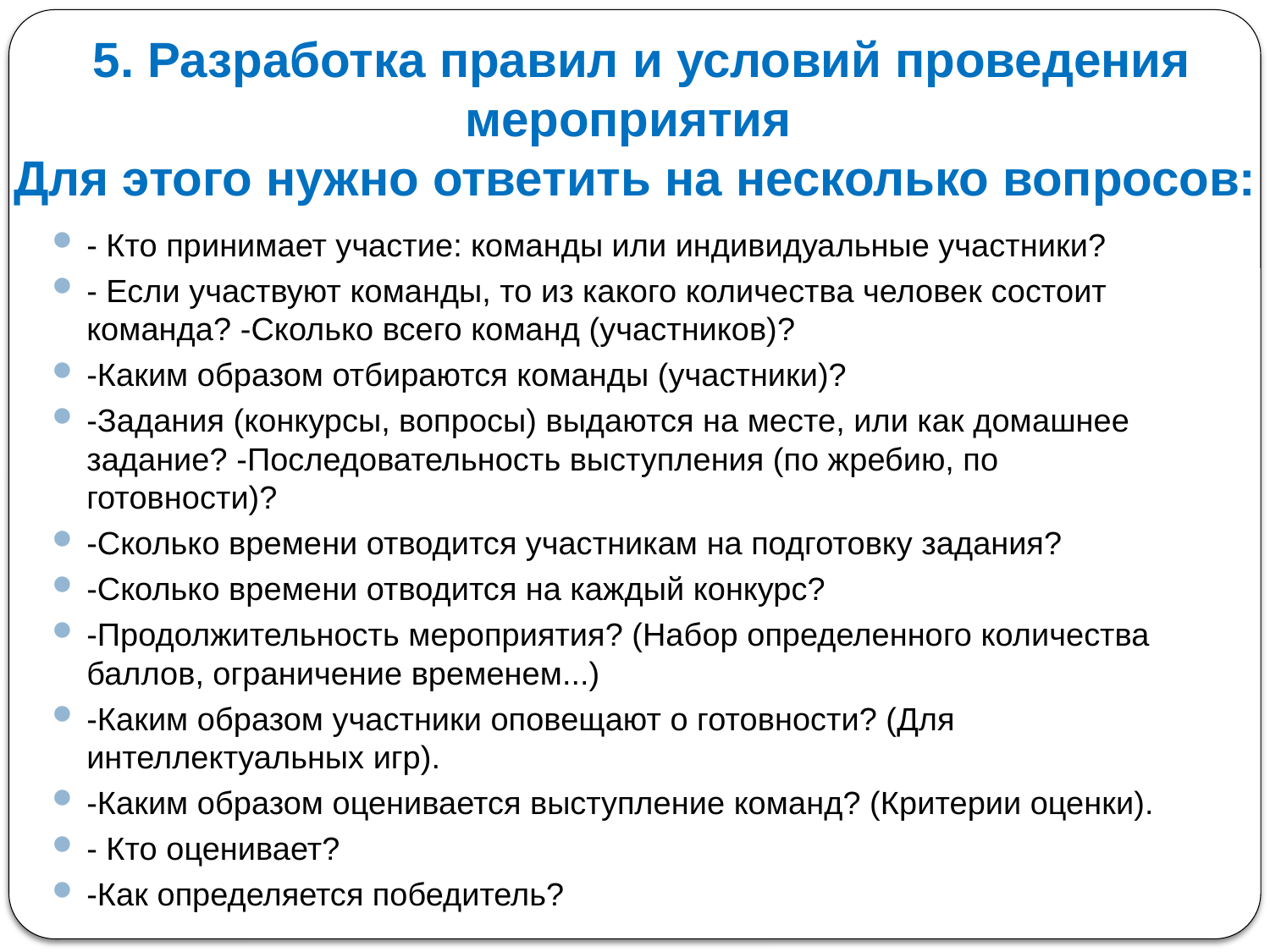

# 5. Разработка правил и условий проведения мероприятия Для этого нужно ответить на несколько вопросов:
- Кто принимает участие: команды или индивидуальные участники?
- Если участвуют команды, то из какого количества человек состоит команда? -Сколько всего команд (участников)?
-Каким образом отбираются команды (участники)?
-Задания (конкурсы, вопросы) выдаются на месте, или как домашнее задание? -Последовательность выступления (по жребию, по готовности)?
-Сколько времени отводится участникам на подготовку задания?
-Сколько времени отводится на каждый конкурс?
-Продолжительность мероприятия? (Набор определенного количества баллов, ограничение временем...)
-Каким образом участники оповещают о готовности? (Для интеллектуальных игр).
-Каким образом оценивается выступление команд? (Критерии оценки).
- Кто оценивает?
-Как определяется победитель?